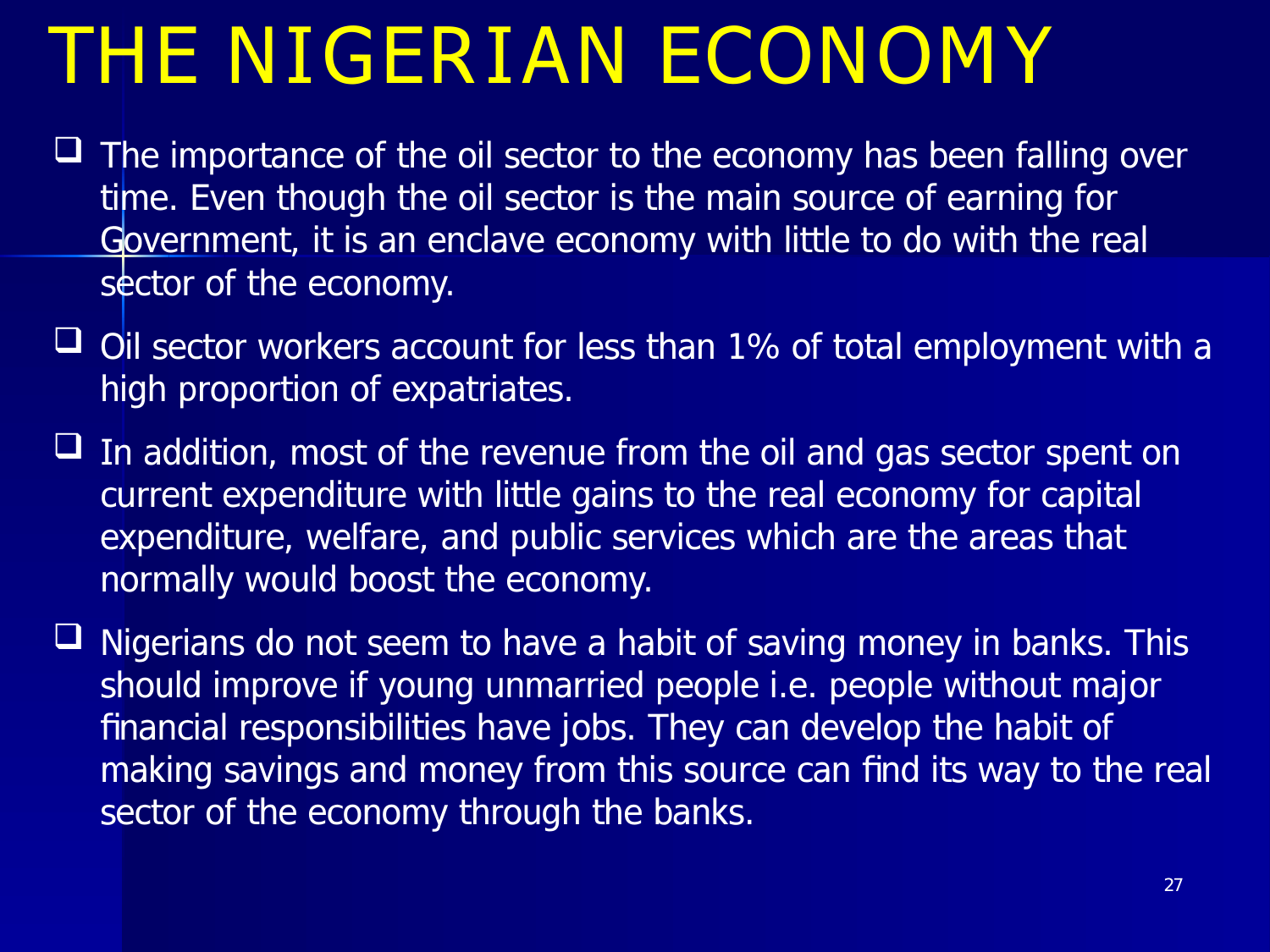

THE NIGERIAN ECONOMY
The importance of the oil sector to the economy has been falling over time. Even though the oil sector is the main source of earning for Government, it is an enclave economy with little to do with the real sector of the economy.

Oil sector workers account for less than 1% of total employment with a high proportion of expatriates.

In addition, most of the revenue from the oil and gas sector spent on current expenditure with little gains to the real economy for capital expenditure, welfare, and public services which are the areas that normally would boost the economy.

Nigerians do not seem to have a habit of saving money in banks. This should improve if young unmarried people i.e. people without major financial responsibilities have jobs. They can develop the habit of making savings and money from this source can find its way to the real sector of the economy through the banks.
27